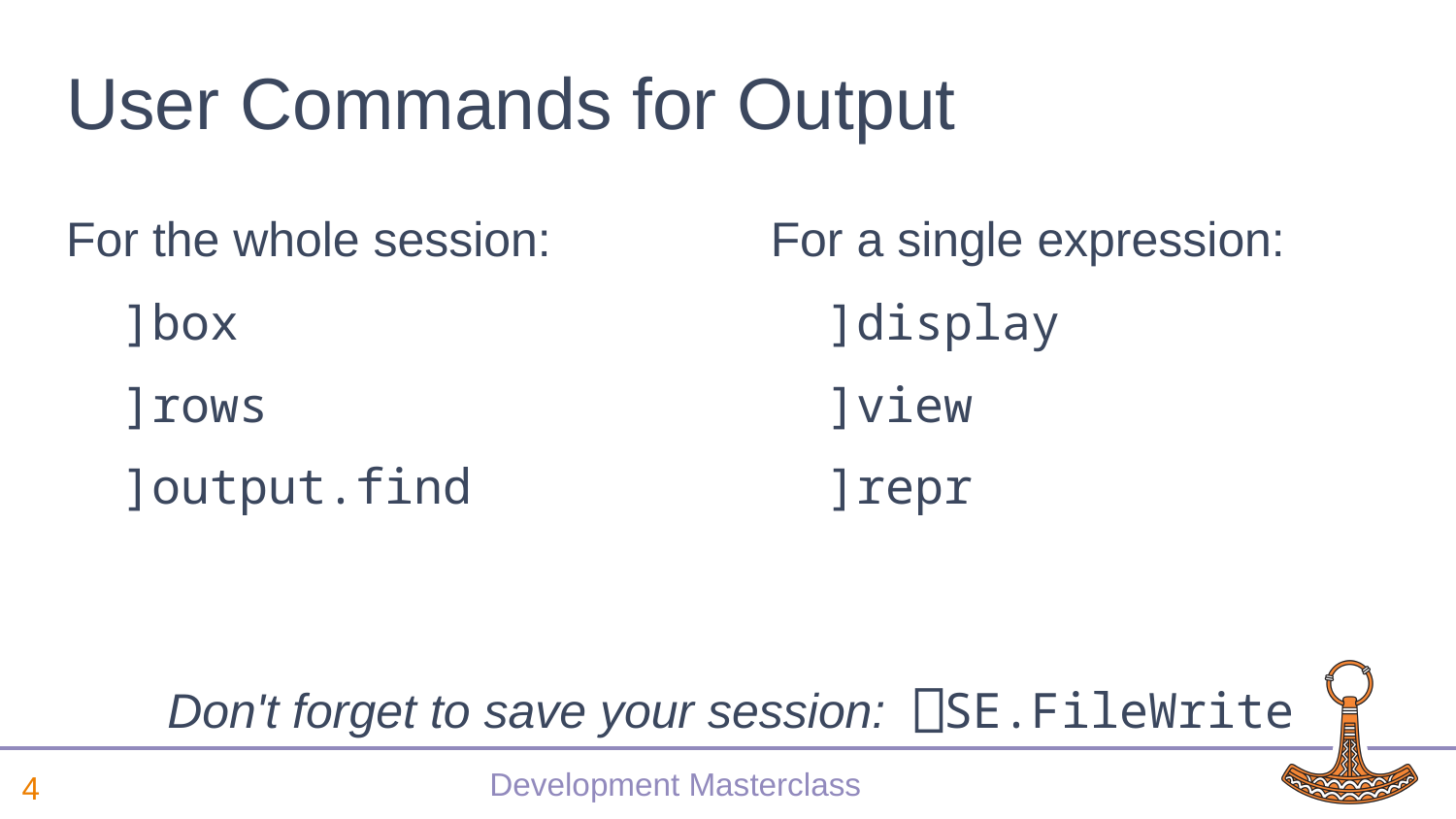

# User Commands for Output
For the whole session:
]box
]rows
]output.find

Don't forget to save your session: ⎕SE.FileWrite

For a single expression:
]display
]view
]repr